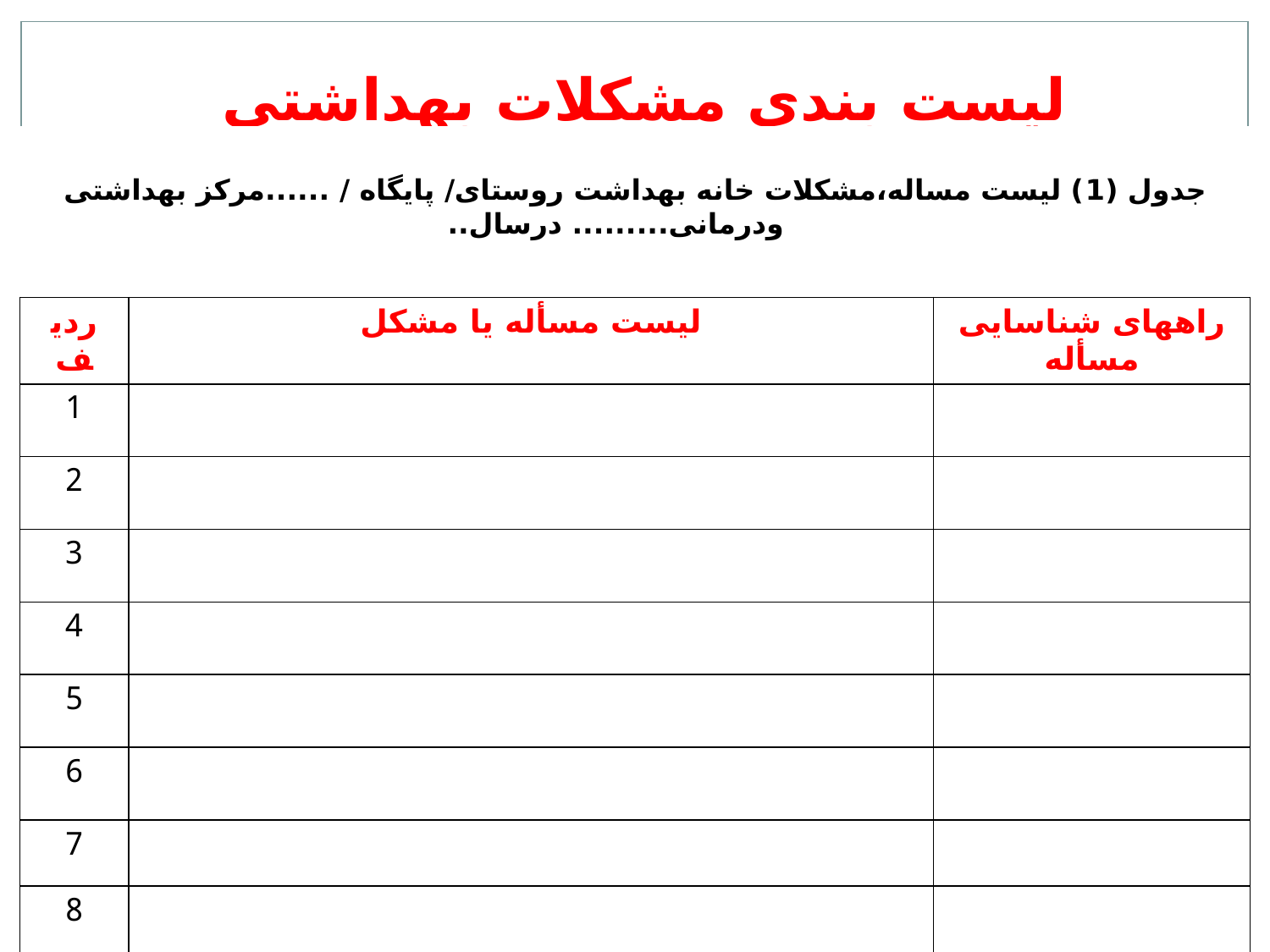

# لیست بندی مشکلات بهداشتی

جدول (1) لیست مساله،مشکلات خانه بهداشت روستای/ پایگاه / ......مرکز بهداشتی ودرمانی......... درسال..

| ردیف | لیست مسأله یا مشکل | راههای شناسایی مسأله |
| --- | --- | --- |
| 1 |  |  |
| 2 |  |  |
| 3 |  |  |
| 4 |  |  |
| 5 |  |  |
| 6 |  |  |
| 7 |  |  |
| 8 |  |  |